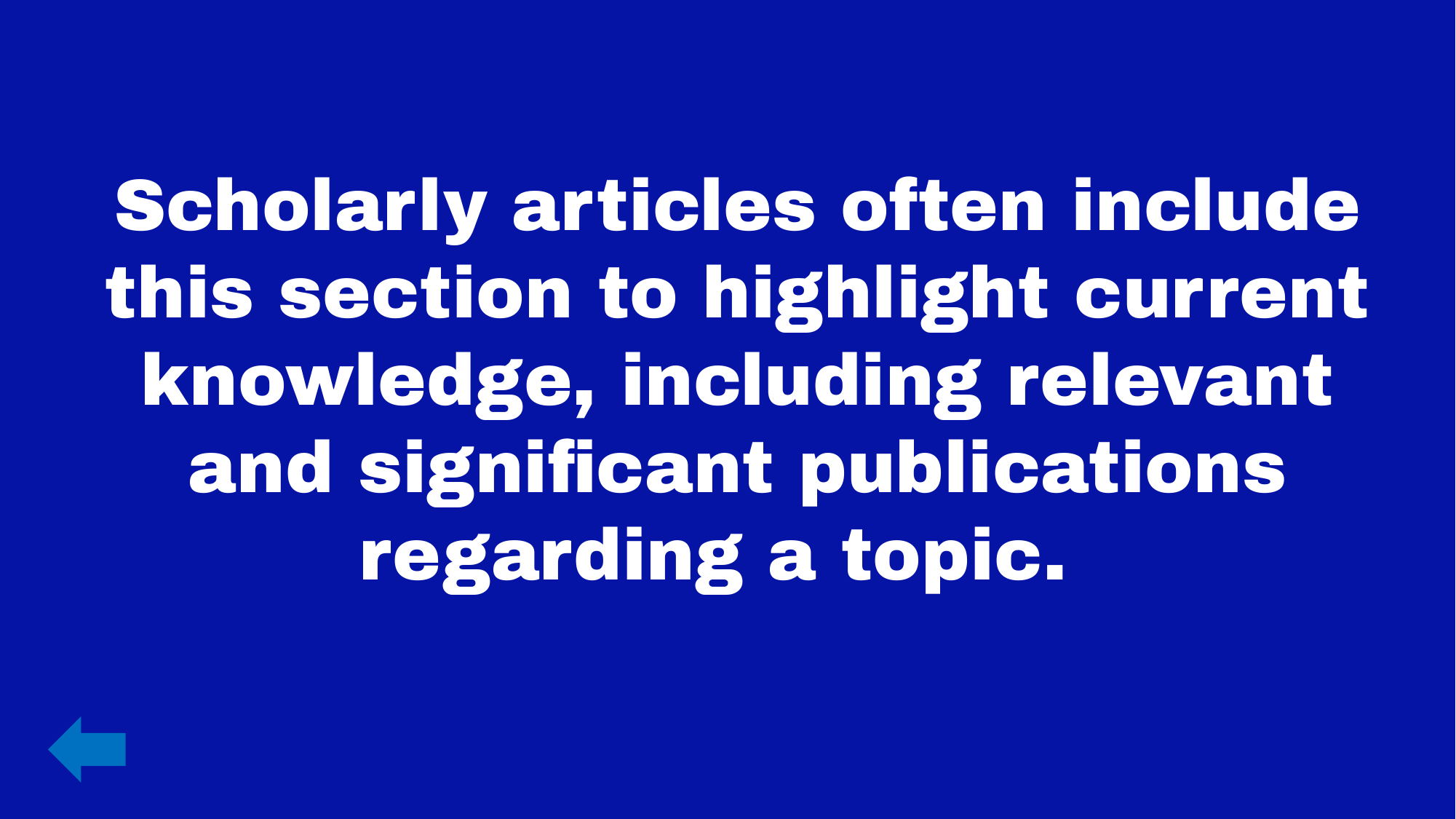

Scholarly articles often include this section to highlight current knowledge, including relevant and significant publications regarding a topic.